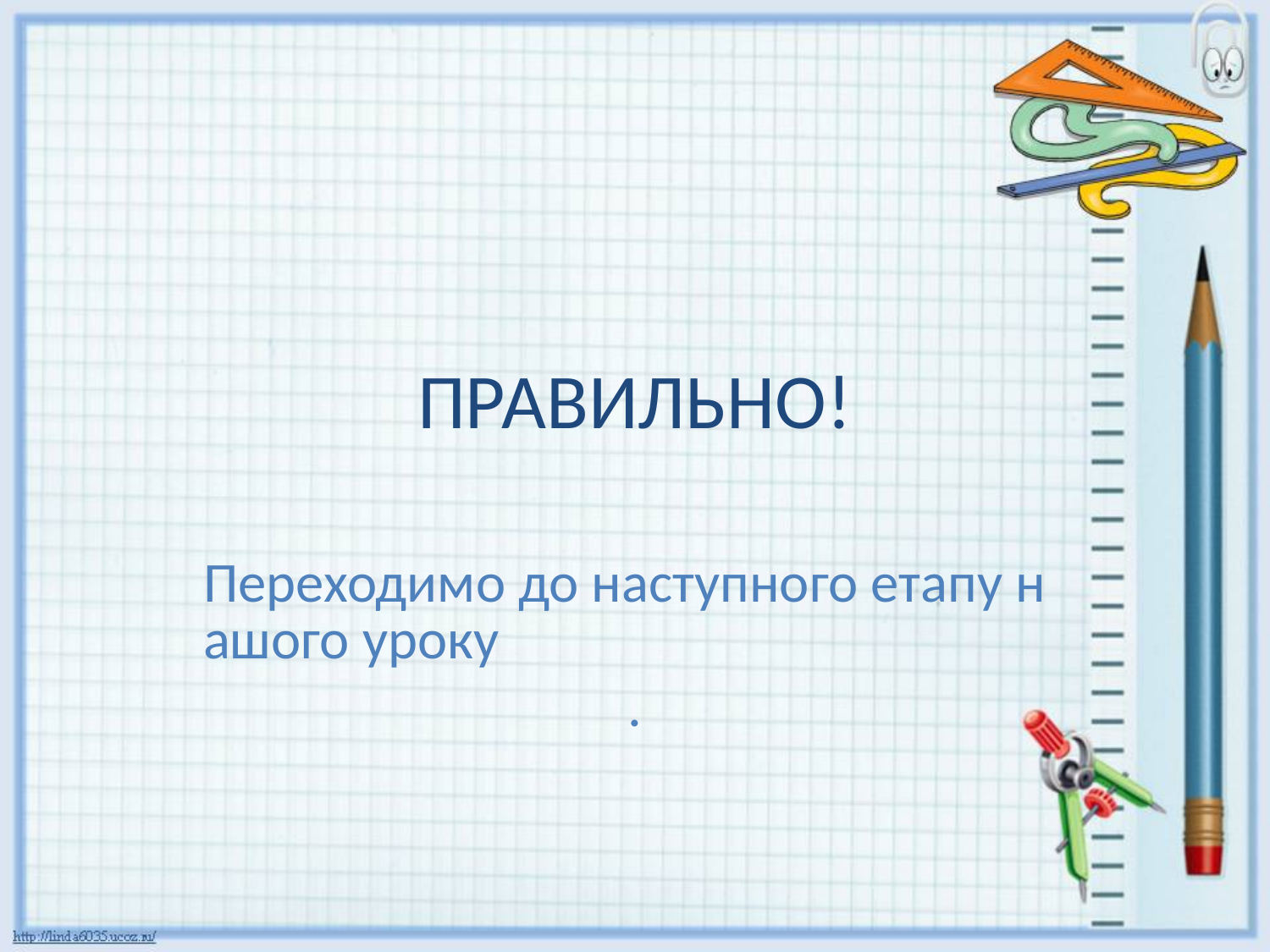

# ПРАВИЛЬНО!
Переходимо до наступного етапу нашого уроку.